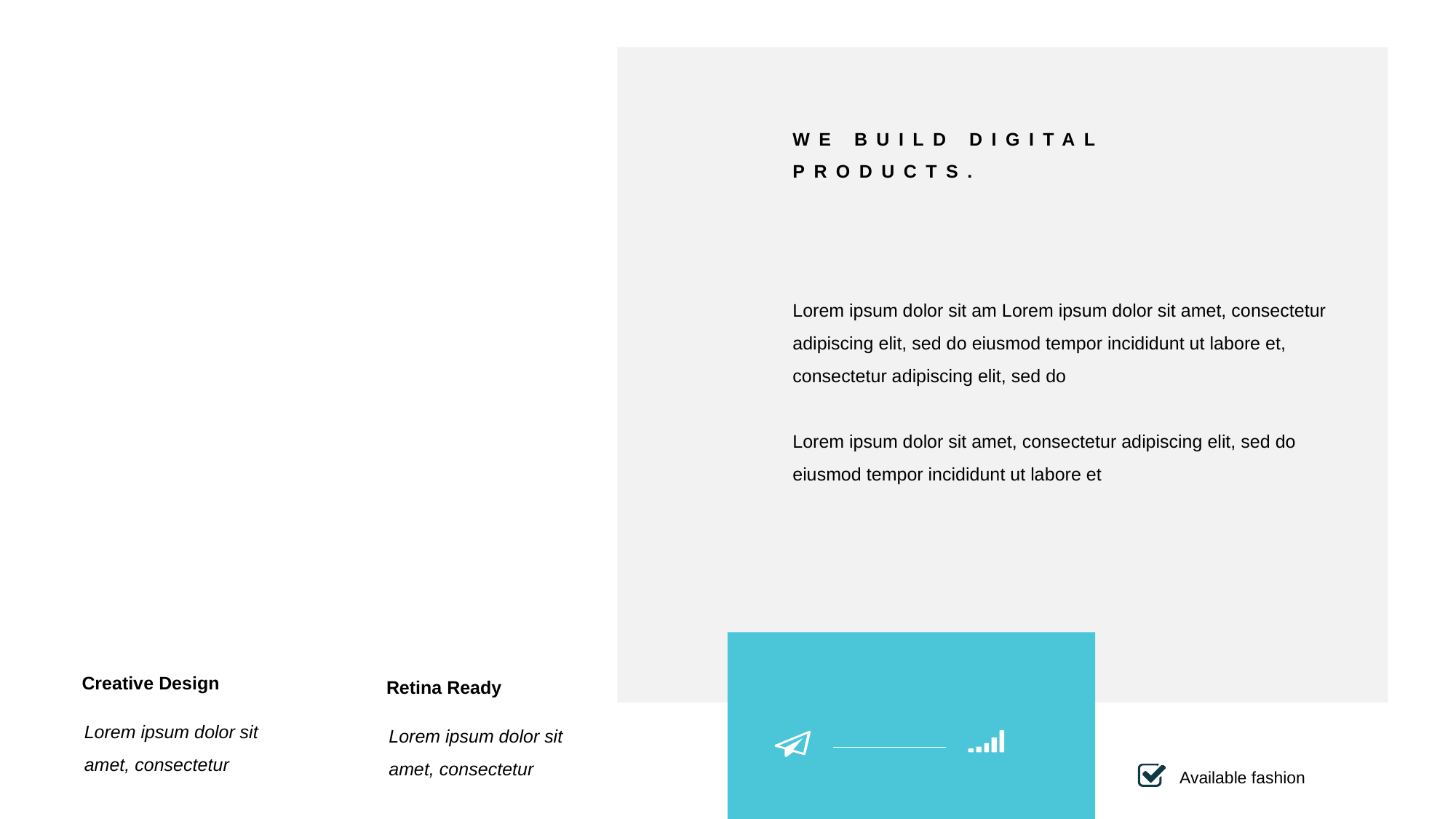

WE BUILD DIGITAL PRODUCTS.
Lorem ipsum dolor sit am Lorem ipsum dolor sit amet, consectetur adipiscing elit, sed do eiusmod tempor incididunt ut labore et, consectetur adipiscing elit, sed do

Lorem ipsum dolor sit amet, consectetur adipiscing elit, sed do eiusmod tempor incididunt ut labore et

Creative Design
Retina Ready
Lorem ipsum dolor sit amet, consectetur
Lorem ipsum dolor sit amet, consectetur

Available fashion